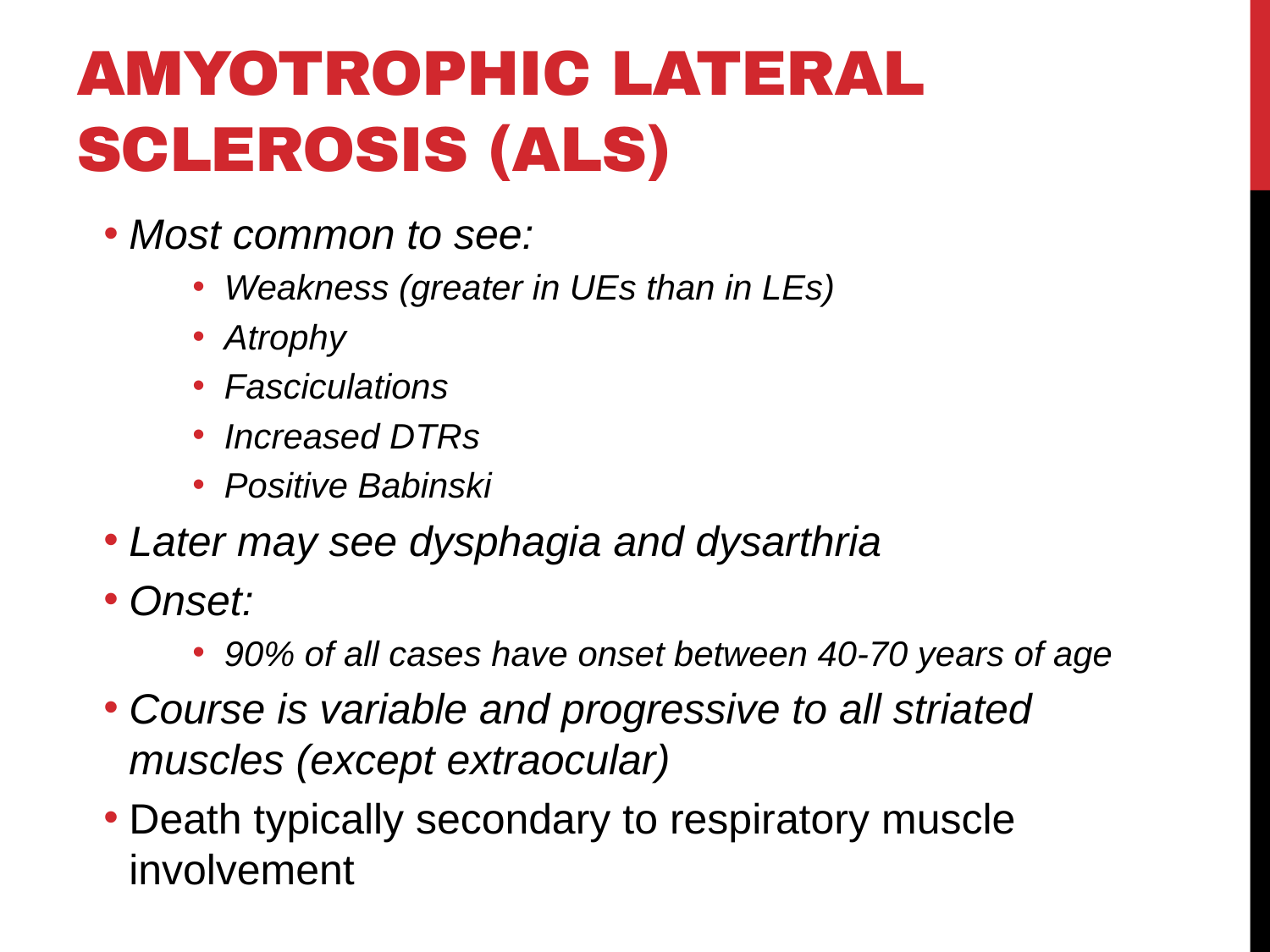

# Amyotrophic Lateral Sclerosis (ALS)
Most common to see:
Weakness (greater in UEs than in LEs)
Atrophy
Fasciculations
Increased DTRs
Positive Babinski
Later may see dysphagia and dysarthria
Onset:
90% of all cases have onset between 40-70 years of age
Course is variable and progressive to all striated muscles (except extraocular)
Death typically secondary to respiratory muscle involvement